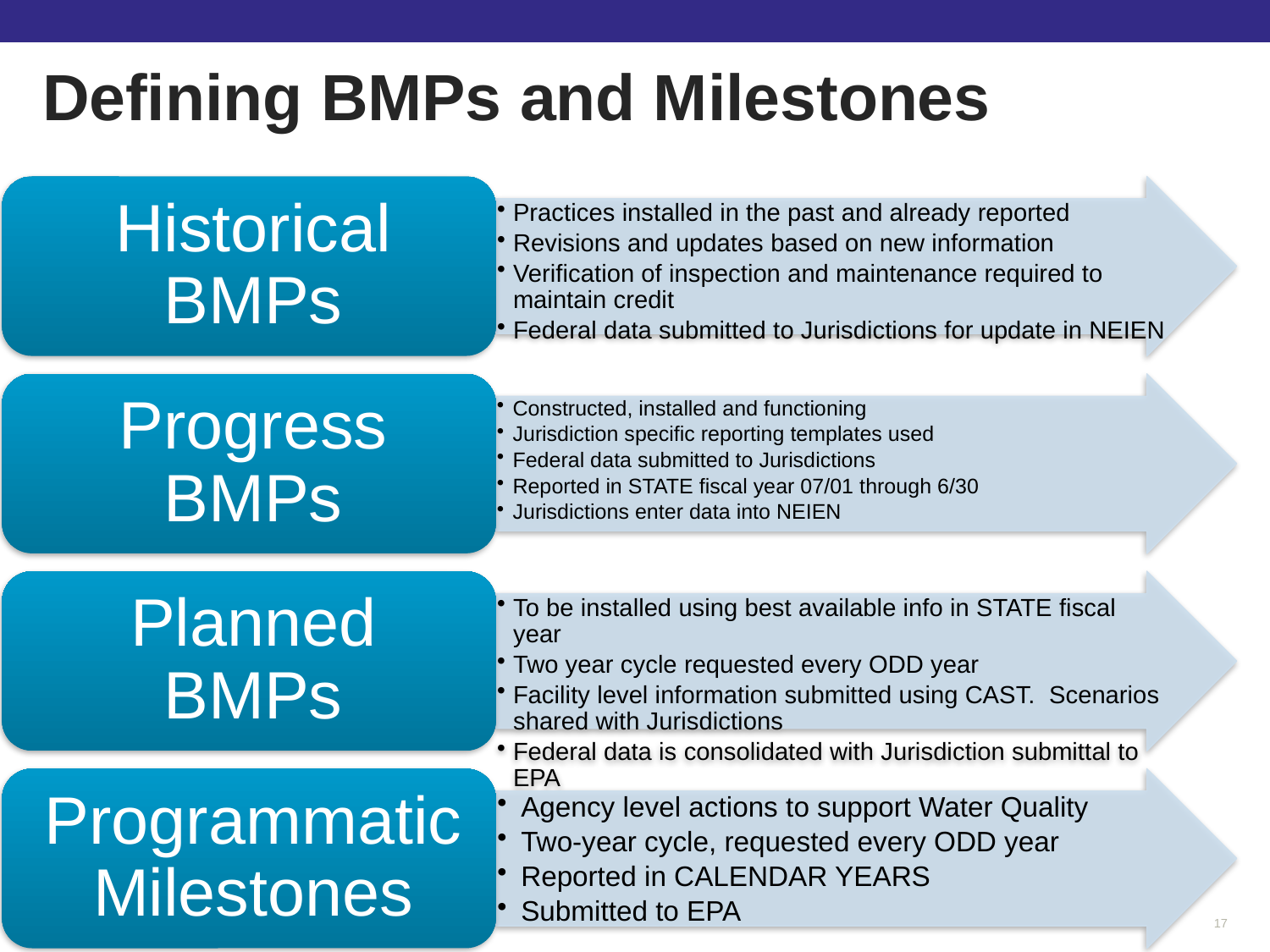

# Defining BMPs and Milestones
Practices installed in the past and already reported
Revisions and updates based on new information
Verification of inspection and maintenance required to maintain credit
Federal data submitted to Jurisdictions for update in NEIEN
Historical BMPs
Constructed, installed and functioning
Jurisdiction specific reporting templates used
Federal data submitted to Jurisdictions
Reported in STATE fiscal year 07/01 through 6/30
Jurisdictions enter data into NEIEN
Progress BMPs
To be installed using best available info in STATE fiscal year
Two year cycle requested every ODD year
Facility level information submitted using CAST.  Scenarios shared with Jurisdictions
Federal data is consolidated with Jurisdiction submittal to EPA
Planned BMPs
Agency level actions to support Water Quality
Two-year cycle, requested every ODD year
Reported in CALENDAR YEARS
Submitted to EPA
Programmatic Milestones
17